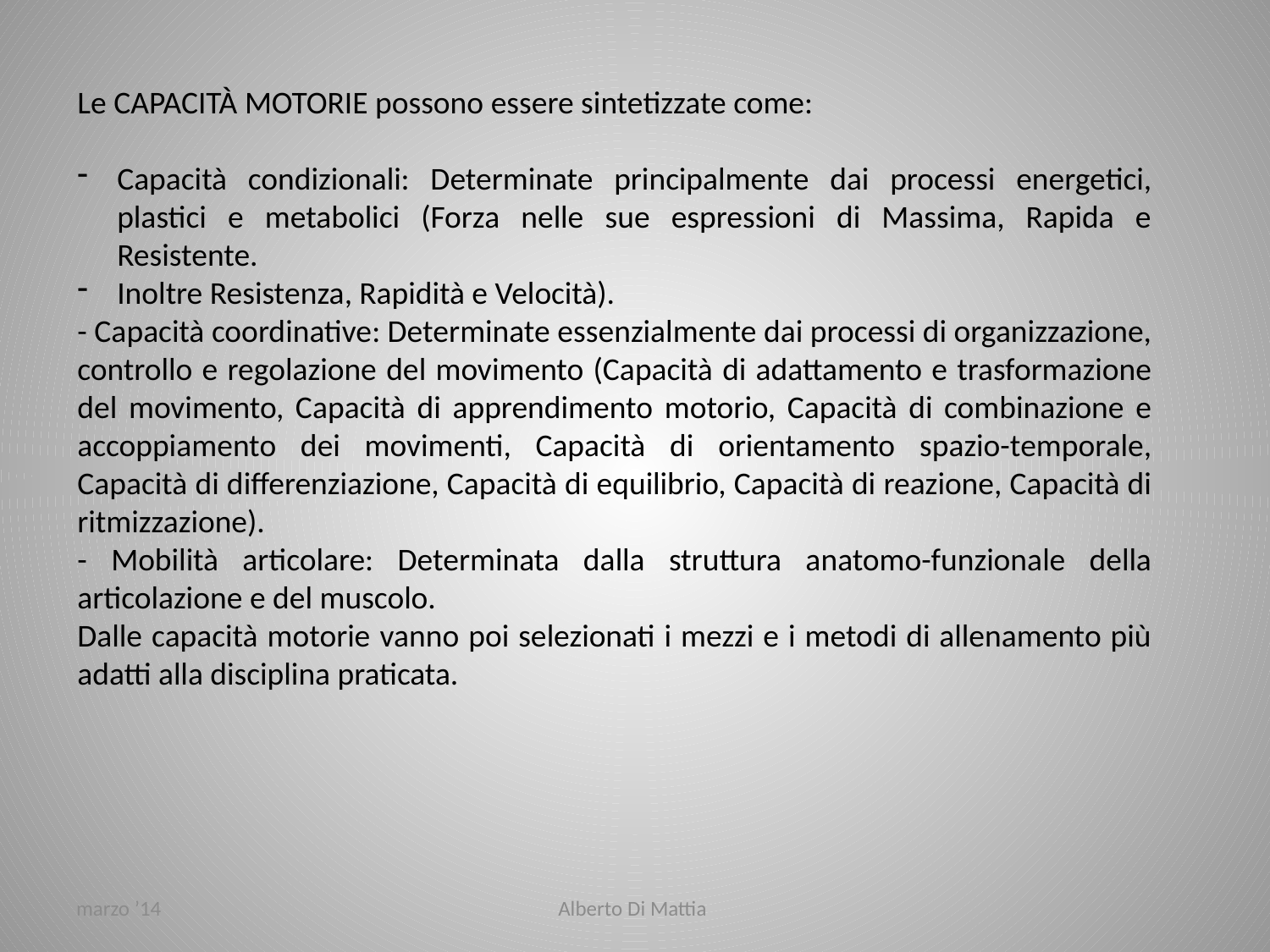

Le CAPACITÀ MOTORIE possono essere sintetizzate come:

Capacità condizionali: Determinate principalmente dai processi energetici, plastici e metabolici (Forza nelle sue espressioni di Massima, Rapida e Resistente.
Inoltre Resistenza, Rapidità e Velocità).
- Capacità coordinative: Determinate essenzialmente dai processi di organizzazione, controllo e regolazione del movimento (Capacità di adattamento e trasformazione del movimento, Capacità di apprendimento motorio, Capacità di combinazione e accoppiamento dei movimenti, Capacità di orientamento spazio-temporale, Capacità di differenziazione, Capacità di equilibrio, Capacità di reazione, Capacità di ritmizzazione).
- Mobilità articolare: Determinata dalla struttura anatomo-funzionale della articolazione e del muscolo.
Dalle capacità motorie vanno poi selezionati i mezzi e i metodi di allenamento più adatti alla disciplina praticata.
marzo ’14
Alberto Di Mattia